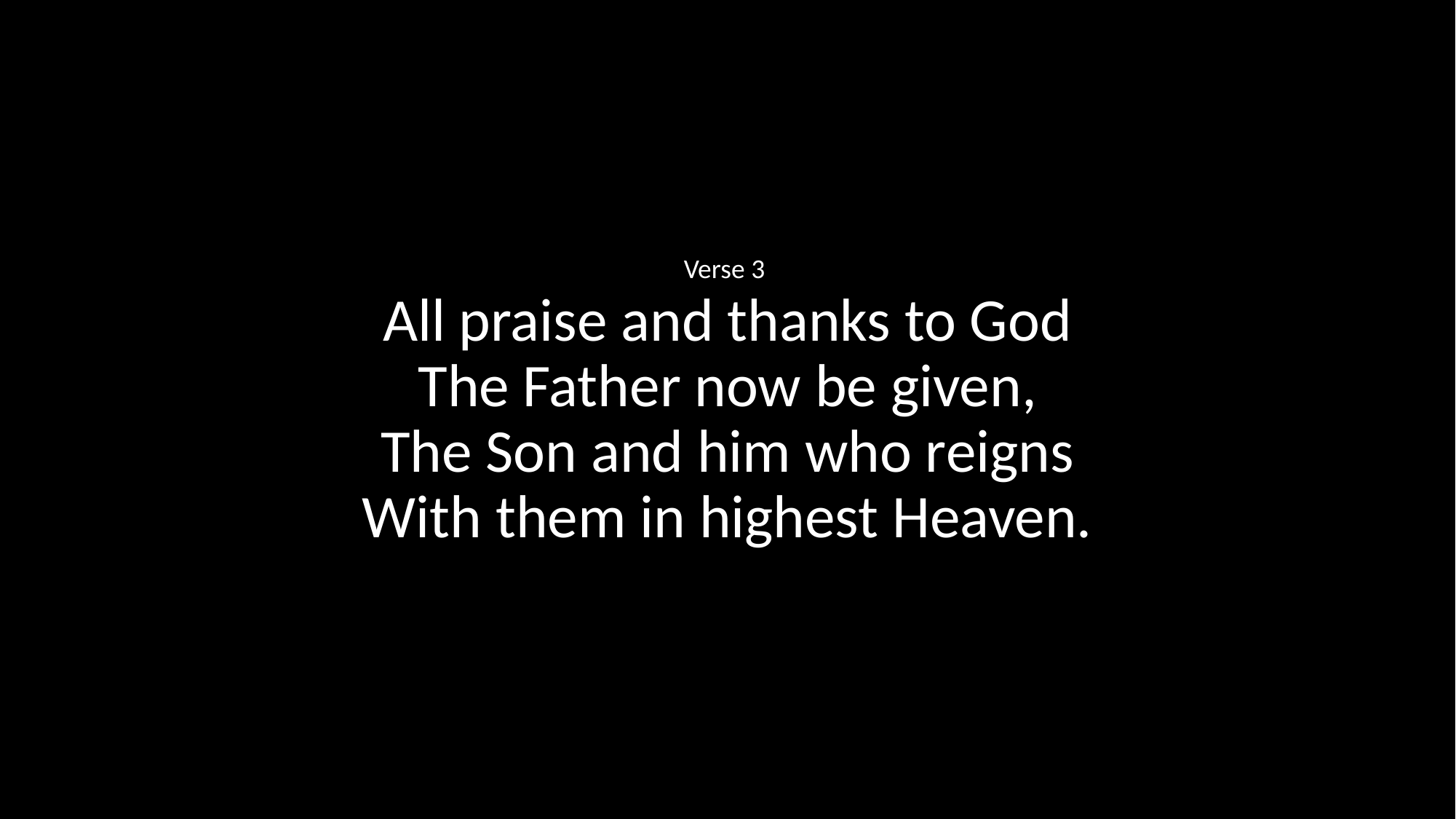

Verse 3
All praise and thanks to God
The Father now be given,
The Son and him who reigns
With them in highest Heaven.